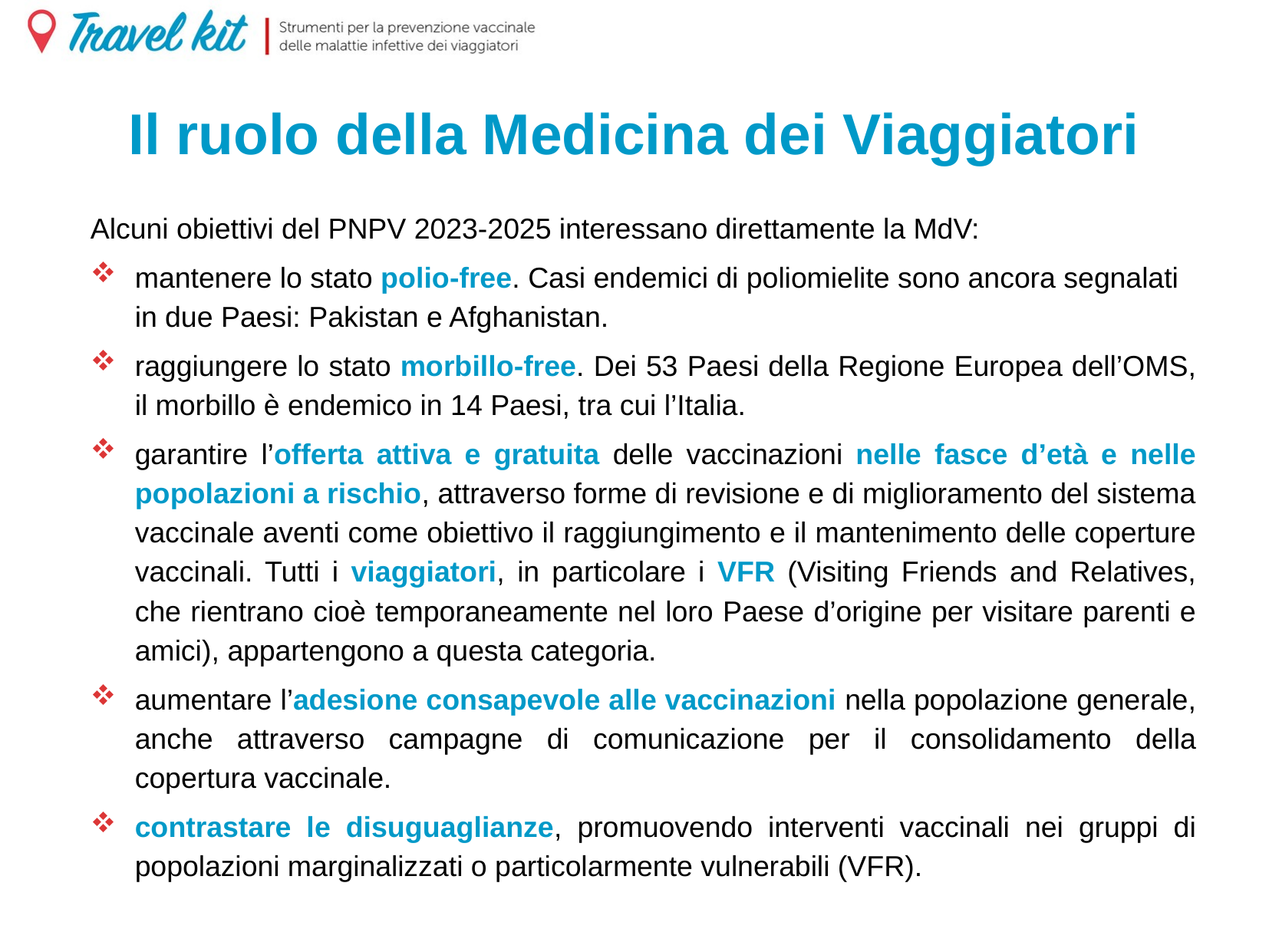

# Il ruolo della Medicina dei Viaggiatori
Alcuni obiettivi del PNPV 2023-2025 interessano direttamente la MdV:
mantenere lo stato polio-free. Casi endemici di poliomielite sono ancora segnalati in due Paesi: Pakistan e Afghanistan.
raggiungere lo stato morbillo-free. Dei 53 Paesi della Regione Europea dell’OMS, il morbillo è endemico in 14 Paesi, tra cui l’Italia.
garantire l’offerta attiva e gratuita delle vaccinazioni nelle fasce d’età e nelle popolazioni a rischio, attraverso forme di revisione e di miglioramento del sistema vaccinale aventi come obiettivo il raggiungimento e il mantenimento delle coperture vaccinali. Tutti i viaggiatori, in particolare i VFR (Visiting Friends and Relatives, che rientrano cioè temporaneamente nel loro Paese d’origine per visitare parenti e amici), appartengono a questa categoria.
aumentare l’adesione consapevole alle vaccinazioni nella popolazione generale, anche attraverso campagne di comunicazione per il consolidamento della copertura vaccinale.
contrastare le disuguaglianze, promuovendo interventi vaccinali nei gruppi di popolazioni marginalizzati o particolarmente vulnerabili (VFR).